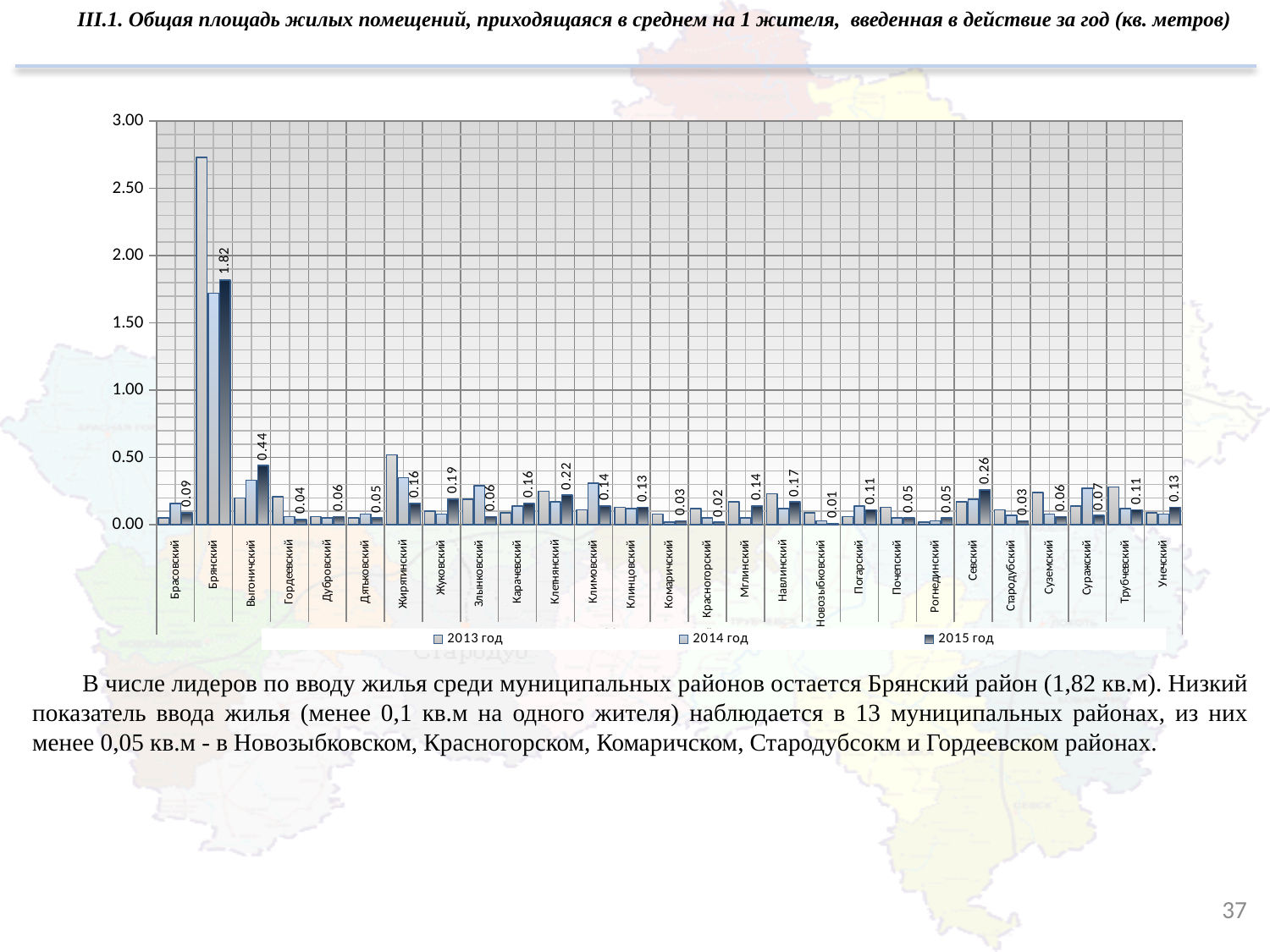

III.1. Общая площадь жилых помещений, приходящаяся в среднем на 1 жителя,  введенная в действие за год (кв. метров)

### Chart

| Category | 2013 год | 2014 год | 2015 год |
|---|---|---|---|
| Брасовский  | 0.05 | 0.16 | 0.09000000000000002 |
| Брянский  | 2.73 | 1.72 | 1.82 |
| Выгоничский  | 0.2 | 0.3300000000000001 | 0.44 |
| Гордеевский  | 0.21000000000000005 | 0.06000000000000002 | 0.040000000000000015 |
| Дубровский  | 0.06000000000000002 | 0.05 | 0.06000000000000002 |
| Дятьковский  | 0.05 | 0.08000000000000003 | 0.05 |
| Жирятинский  | 0.52 | 0.3500000000000001 | 0.16 |
| Жуковский  | 0.1 | 0.08000000000000003 | 0.19 |
| Злынковский  | 0.19 | 0.2900000000000001 | 0.06000000000000002 |
| Карачевский  | 0.09000000000000002 | 0.14 | 0.16 |
| Клетнянский  | 0.25 | 0.17 | 0.22 |
| Климовский  | 0.11 | 0.3100000000000001 | 0.14 |
| Клинцовский  | 0.13 | 0.12000000000000002 | 0.13 |
| Комаричский  | 0.08000000000000003 | 0.020000000000000007 | 0.030000000000000002 |
| Красногорский  | 0.12000000000000002 | 0.05 | 0.020000000000000007 |
| Мглинский  | 0.17 | 0.05 | 0.14 |
| Навлинский  | 0.23 | 0.12000000000000002 | 0.17 |
| Новозыбковский  | 0.09000000000000002 | 0.030000000000000002 | 0.010000000000000004 |
| Погарский  | 0.06000000000000002 | 0.14 | 0.11 |
| Почепский  | 0.13 | 0.05 | 0.05 |
| Рогнединский  | 0.020000000000000007 | 0.030000000000000002 | 0.05 |
| Севский  | 0.17 | 0.19 | 0.26 |
| Стародубский  | 0.11 | 0.07000000000000002 | 0.030000000000000002 |
| Суземский  | 0.24000000000000005 | 0.08000000000000003 | 0.06000000000000002 |
| Суражский  | 0.14 | 0.27 | 0.07000000000000002 |
| Трубчевский  | 0.2800000000000001 | 0.12000000000000002 | 0.11 |
| Унечский  | 0.09000000000000002 | 0.08000000000000003 | 0.13 |
В числе лидеров по вводу жилья среди муниципальных районов остается Брянский район (1,82 кв.м). Низкий показатель ввода жилья (менее 0,1 кв.м на одного жителя) наблюдается в 13 муниципальных районах, из них менее 0,05 кв.м - в Новозыбковском, Красногорском, Комаричском, Стародубсокм и Гордеевском районах.

37